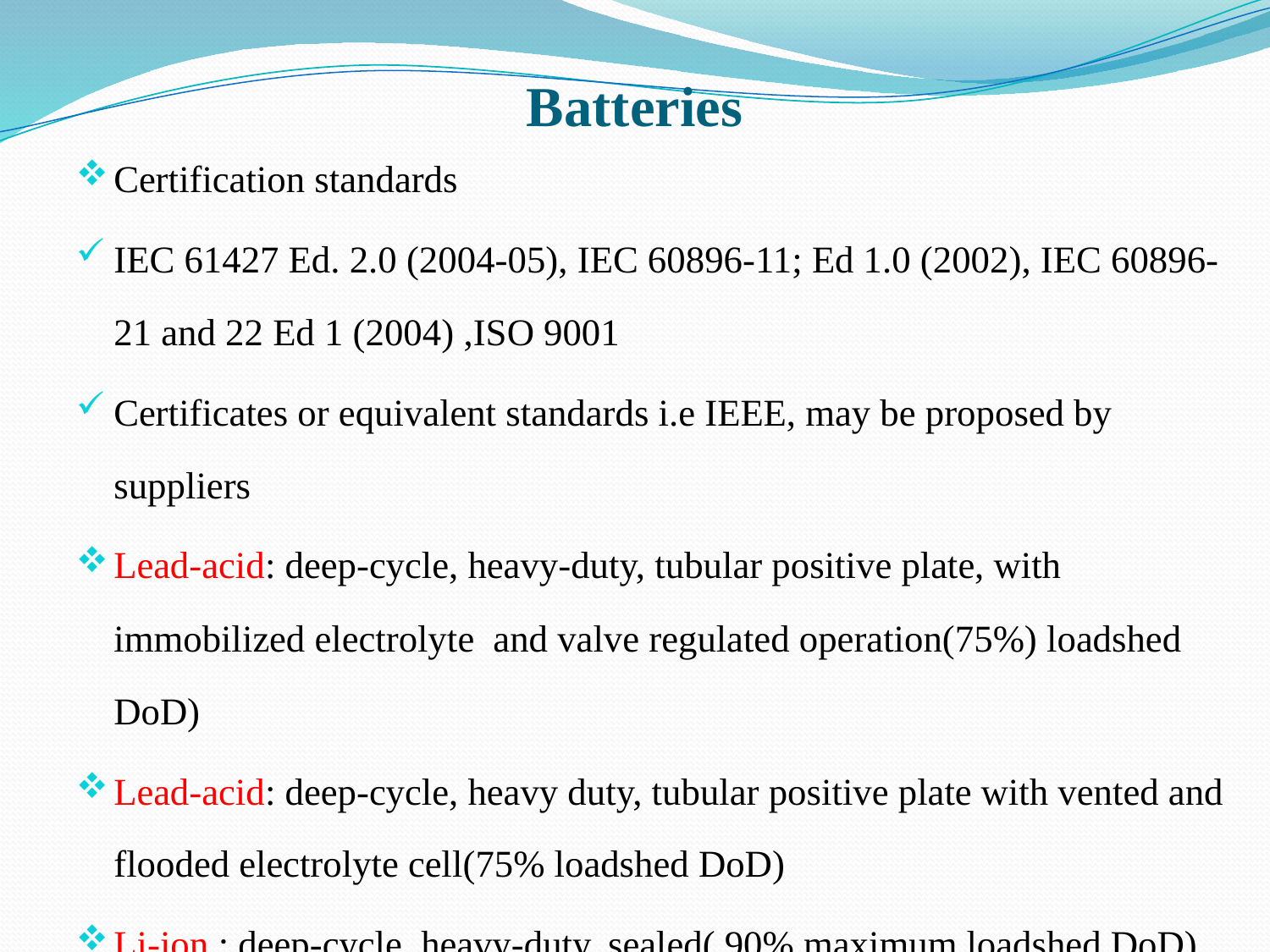

# Batteries
Certification standards
IEC 61427 Ed. 2.0 (2004-05), IEC 60896-11; Ed 1.0 (2002), IEC 60896-21 and 22 Ed 1 (2004) ,ISO 9001
Certificates or equivalent standards i.e IEEE, may be proposed by suppliers
Lead-acid: deep-cycle, heavy-duty, tubular positive plate, with immobilized electrolyte  and valve regulated operation(75%) loadshed DoD)
Lead-acid: deep-cycle, heavy duty, tubular positive plate with vented and flooded electrolyte cell(75% loadshed DoD)
Li-ion : deep-cycle, heavy-duty, sealed( 90% maximum loadshed DoD)